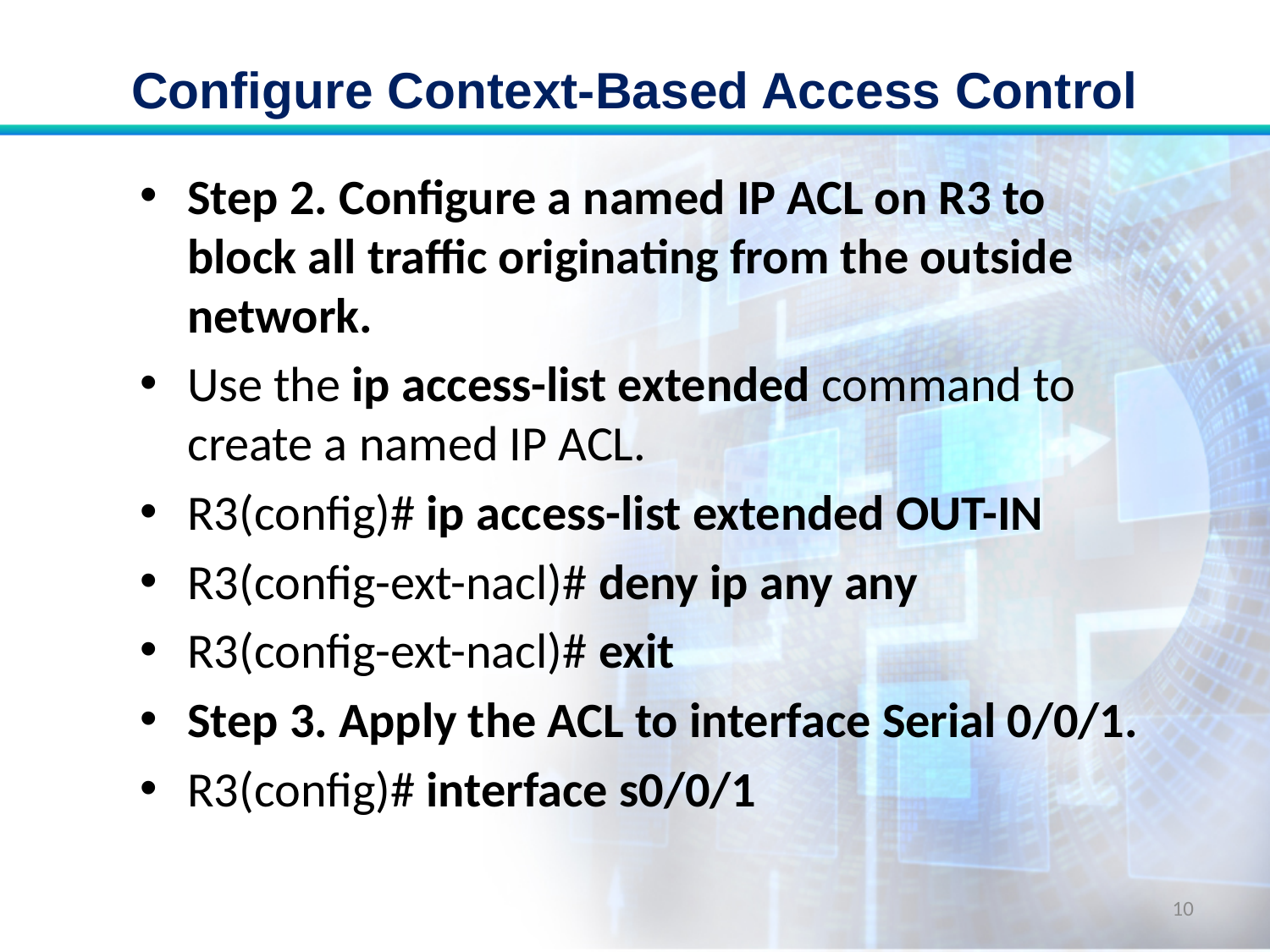

# Configure Context-Based Access Control
Step 2. Configure a named IP ACL on R3 to block all traffic originating from the outside network.
Use the ip access-list extended command to create a named IP ACL.
R3(config)# ip access-list extended OUT-IN
R3(config-ext-nacl)# deny ip any any
R3(config-ext-nacl)# exit
Step 3. Apply the ACL to interface Serial 0/0/1.
R3(config)# interface s0/0/1
10